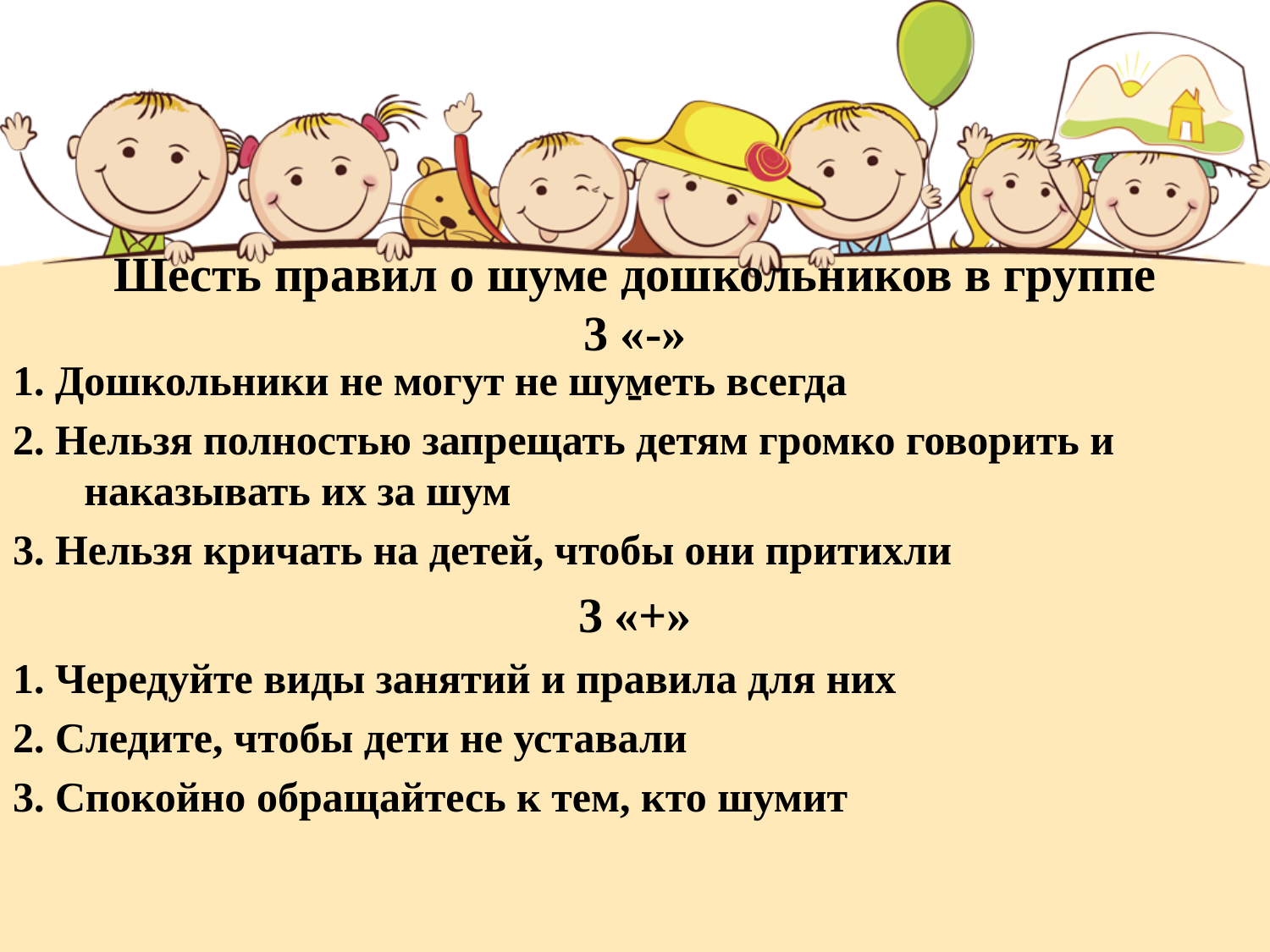

# Шесть правил о шуме дошкольников в группе 3 «-» -
1. Дошкольники не могут не шуметь всегда
2. Нельзя полностью запрещать детям громко говорить и наказывать их за шум
3. Нельзя кричать на детей, чтобы они притихли
3 «+»
1. Чередуйте виды занятий и правила для них
2. Следите, чтобы дети не уставали
3. Спокойно обращайтесь к тем, кто шумит